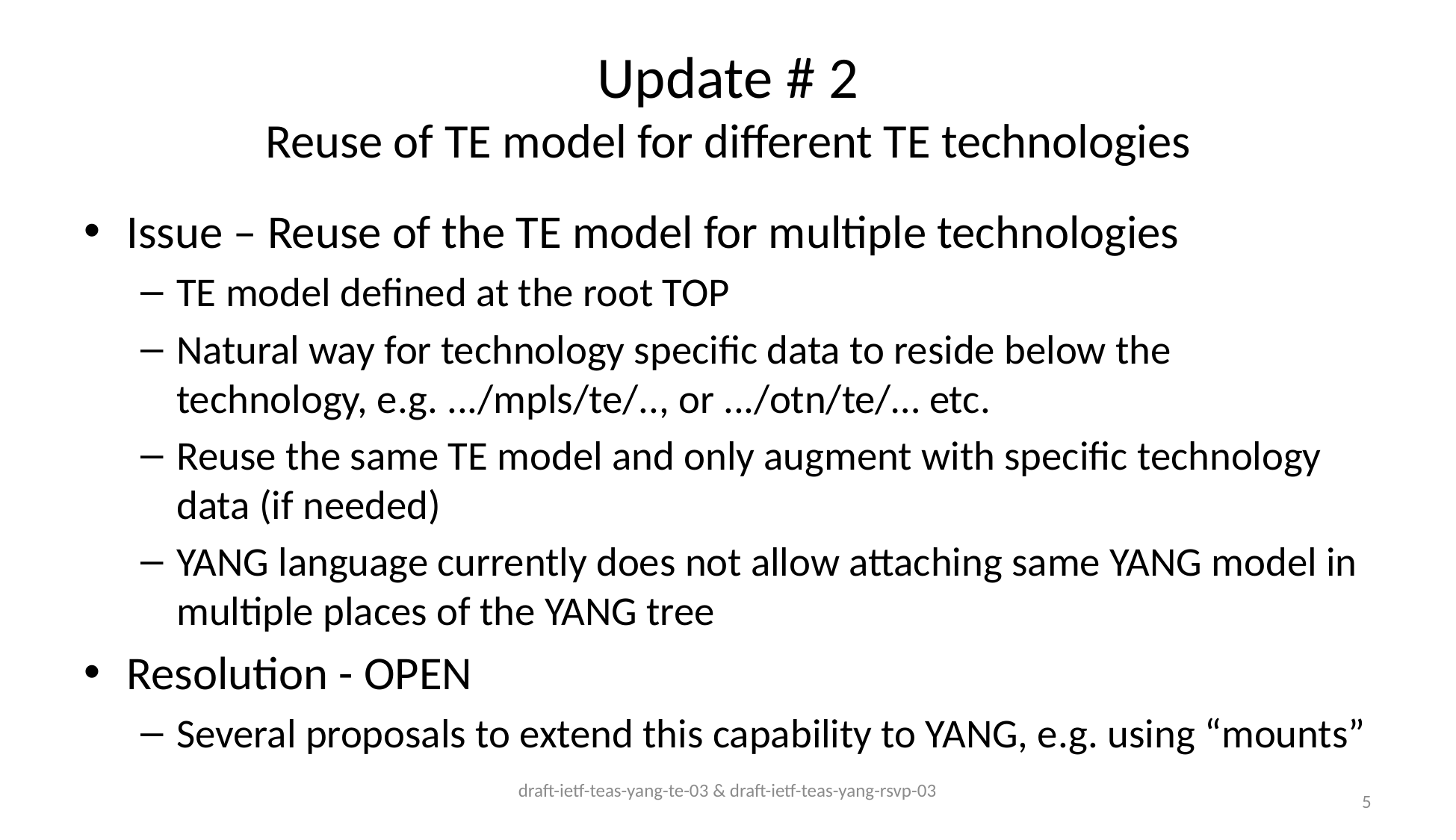

# Update # 2 Reuse of TE model for different TE technologies
Issue – Reuse of the TE model for multiple technologies
TE model defined at the root TOP
Natural way for technology specific data to reside below the technology, e.g. .../mpls/te/.., or .../otn/te/… etc.
Reuse the same TE model and only augment with specific technology data (if needed)
YANG language currently does not allow attaching same YANG model in multiple places of the YANG tree
Resolution - OPEN
Several proposals to extend this capability to YANG, e.g. using “mounts”
draft-ietf-teas-yang-te-03 & draft-ietf-teas-yang-rsvp-03

5